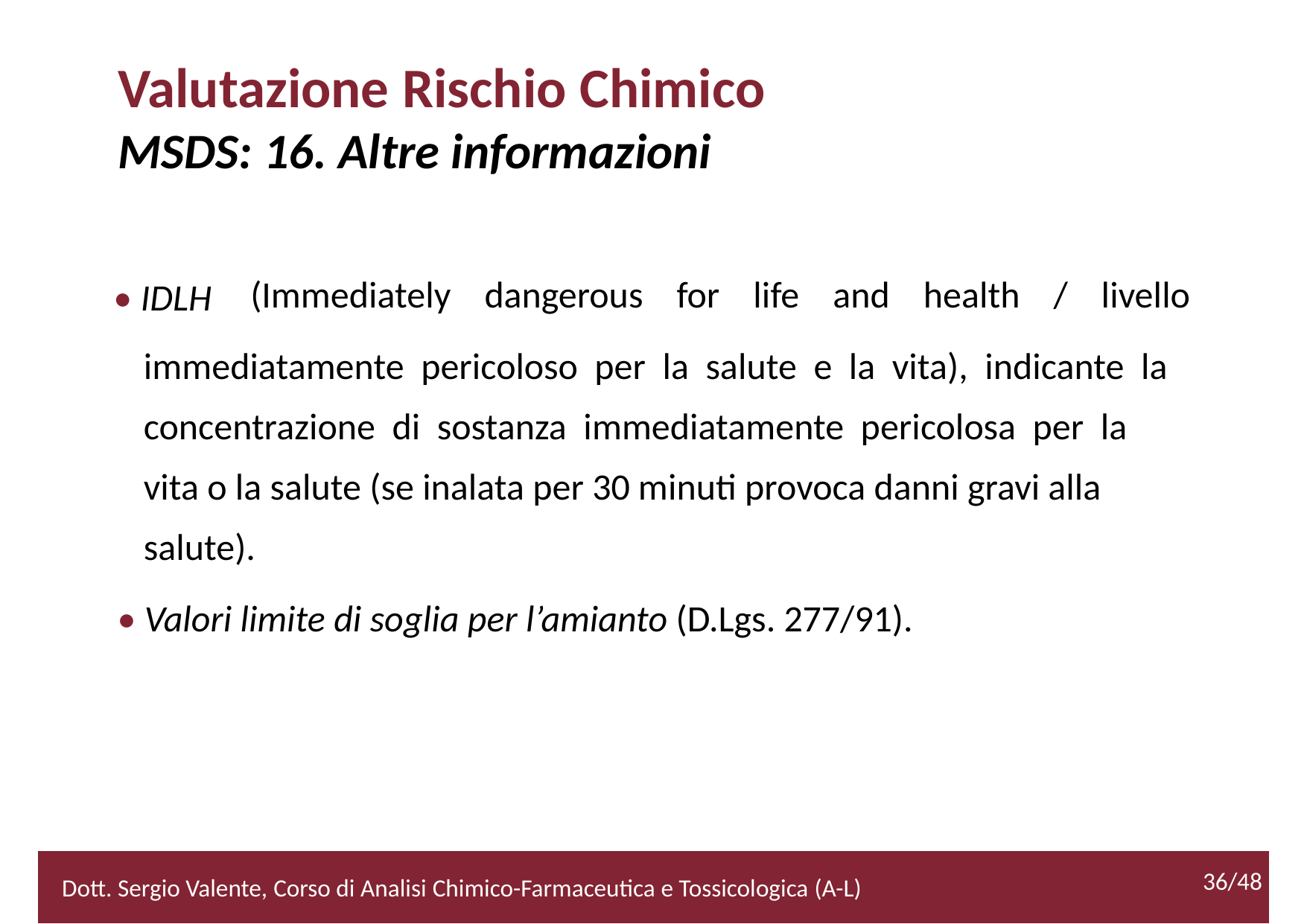

Valutazione Rischio Chimico
MSDS: 16. Altre informazioni
• IDLH
(Immediately    dangerous    for    life    and    health    /    livello
	immediatamente  pericoloso  per  la  salute  e  la  vita),  indicante  la

	concentrazione  di  sostanza  immediatamente  pericolosa  per  la

	vita o la salute (se inalata per 30 minuti provoca danni gravi alla

	salute).

• Valori limite di soglia per l’amianto (D.Lgs. 277/91).

36/48
2/52
Dott. Sergio Valente, Corso di Analisi Chimico-Farmaceutica e Tossicologica (A-L)